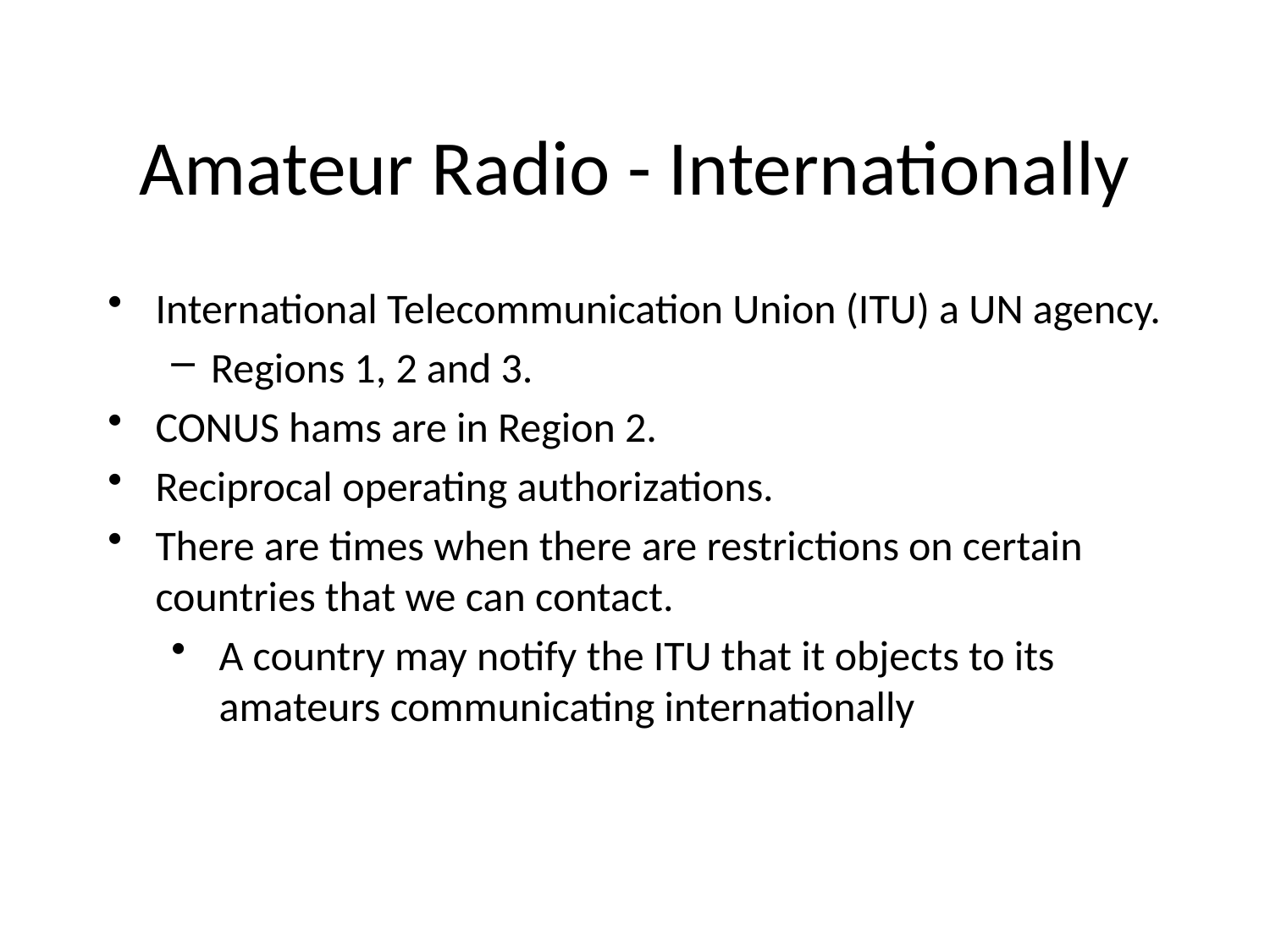

Amateur Radio - Internationally
International Telecommunication Union (ITU) a UN agency.
Regions 1, 2 and 3.
CONUS hams are in Region 2.
Reciprocal operating authorizations.
There are times when there are restrictions on certain countries that we can contact.
A country may notify the ITU that it objects to its amateurs communicating internationally